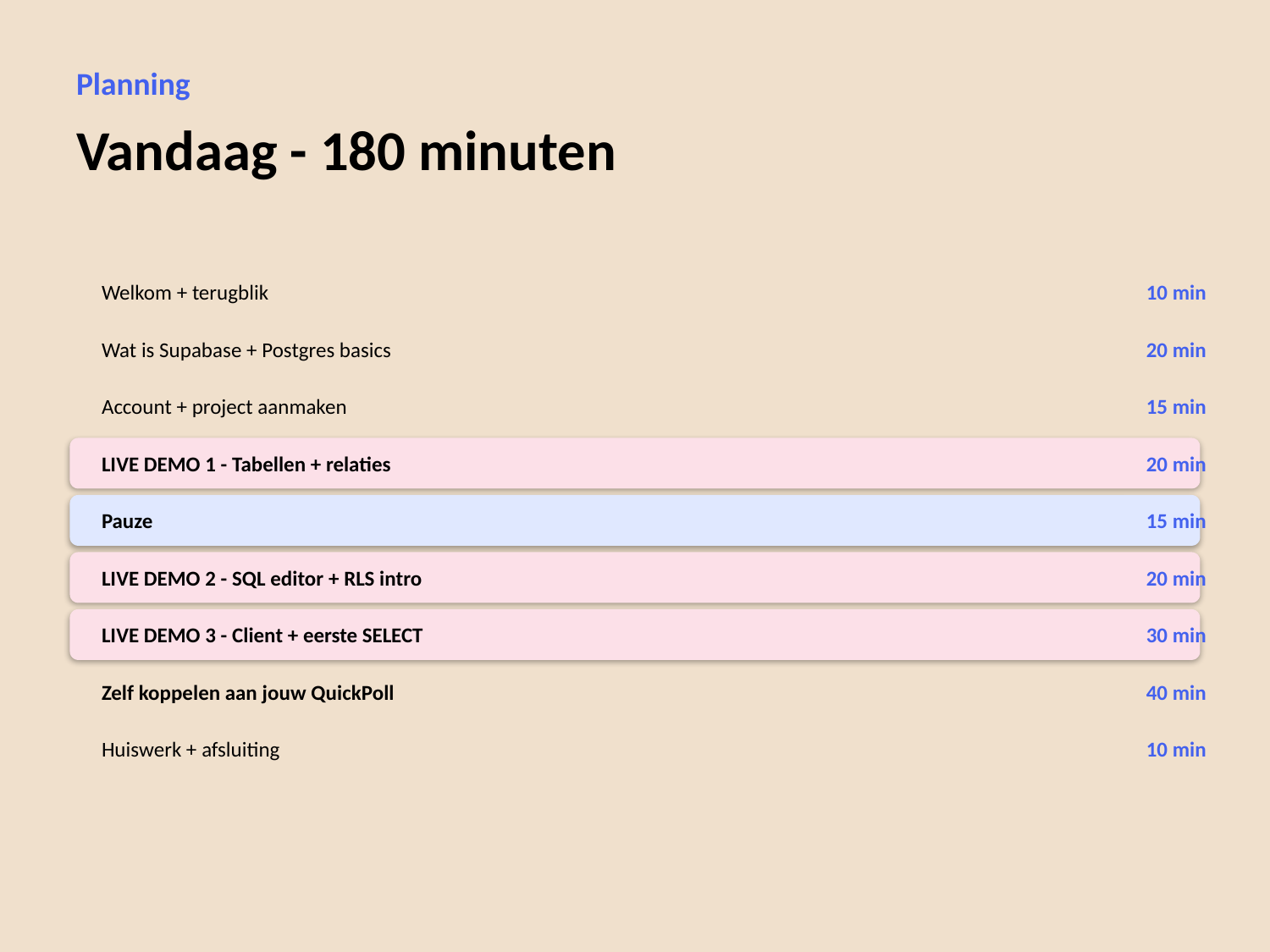

Planning
Vandaag - 180 minuten
Welkom + terugblik
10 min
Wat is Supabase + Postgres basics
20 min
Account + project aanmaken
15 min

LIVE DEMO 1 - Tabellen + relaties
20 min

Pauze
15 min

LIVE DEMO 2 - SQL editor + RLS intro
20 min

LIVE DEMO 3 - Client + eerste SELECT
30 min
Zelf koppelen aan jouw QuickPoll
40 min
Huiswerk + afsluiting
10 min